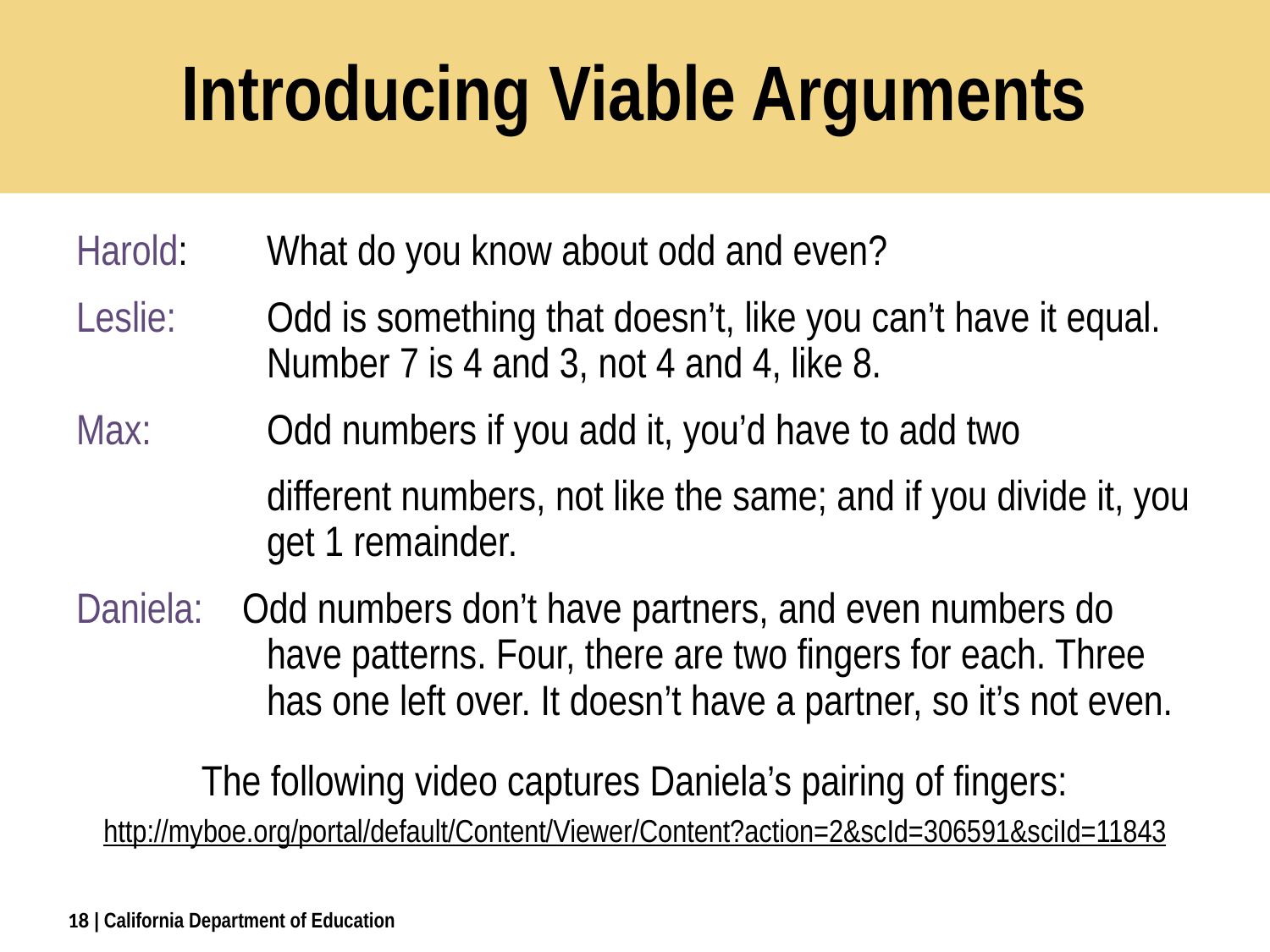

# Introducing Viable Arguments
Harold:	What do you know about odd and even?
Leslie:	Odd is something that doesn’t, like you can’t have it equal. Number 7 is 4 and 3, not 4 and 4, like 8.
Max:	Odd numbers if you add it, you’d have to add two
	different numbers, not like the same; and if you divide it, you get 1 remainder.
Daniela:    Odd numbers don’t have partners, and even numbers do have patterns. Four, there are two fingers for each. Three has one left over. It doesn’t have a partner, so it’s not even.
The following video captures Daniela’s pairing of fingers:
http://myboe.org/portal/default/Content/Viewer/Content?action=2&scId=306591&sciId=11843

18
| California Department of Education